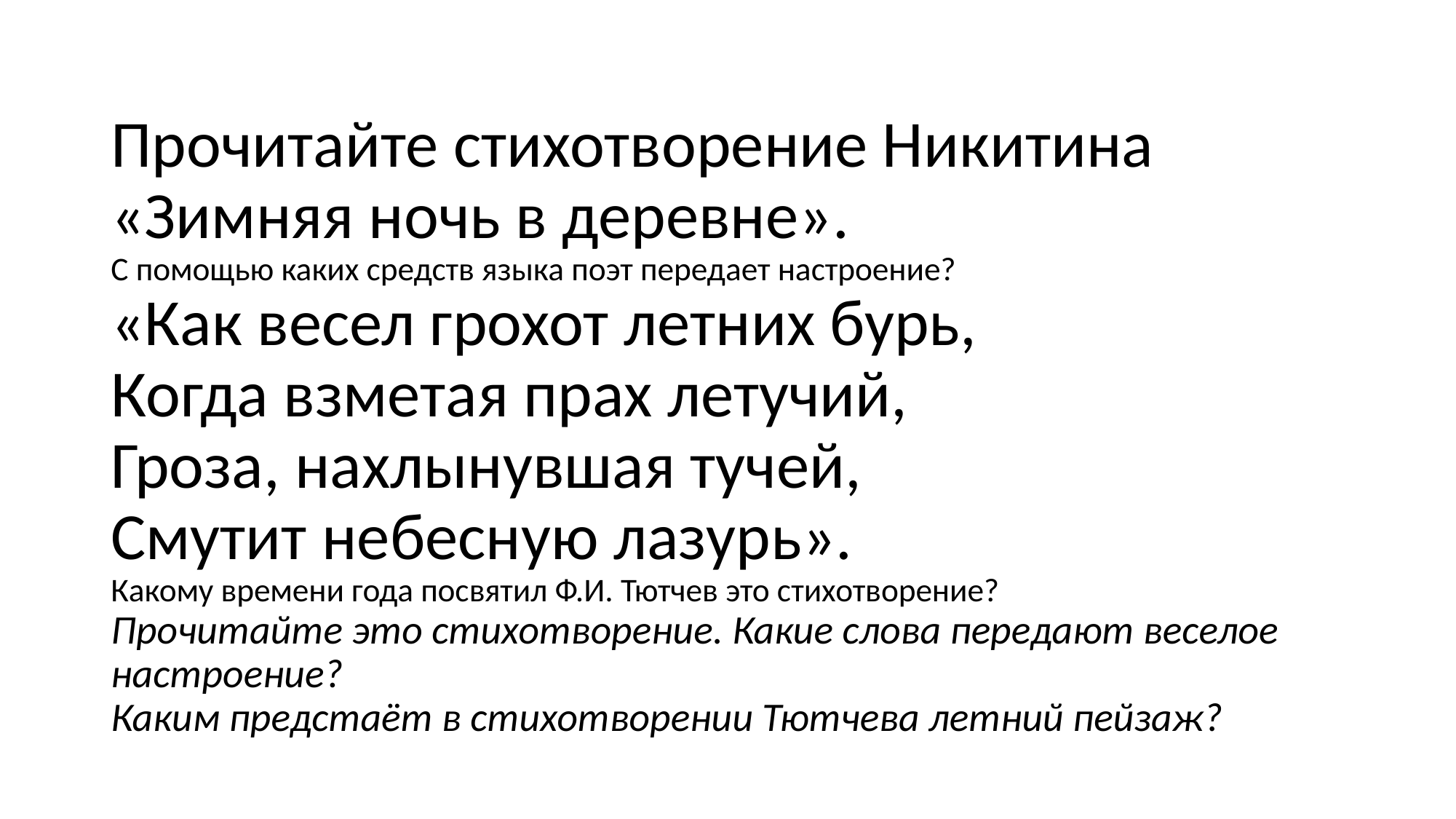

# Прочитайте стихотворение Никитина «Зимняя ночь в деревне». С помощью каких средств языка поэт передает настроение? «Как весел грохот летних бурь, Когда взметая прах летучий, Гроза, нахлынувшая тучей, Смутит небесную лазурь». Какому времени года посвятил Ф.И. Тютчев это стихотворение? Прочитайте это стихотворение. Какие слова передают веселое настроение? Каким предстаёт в стихотворении Тютчева летний пейзаж?